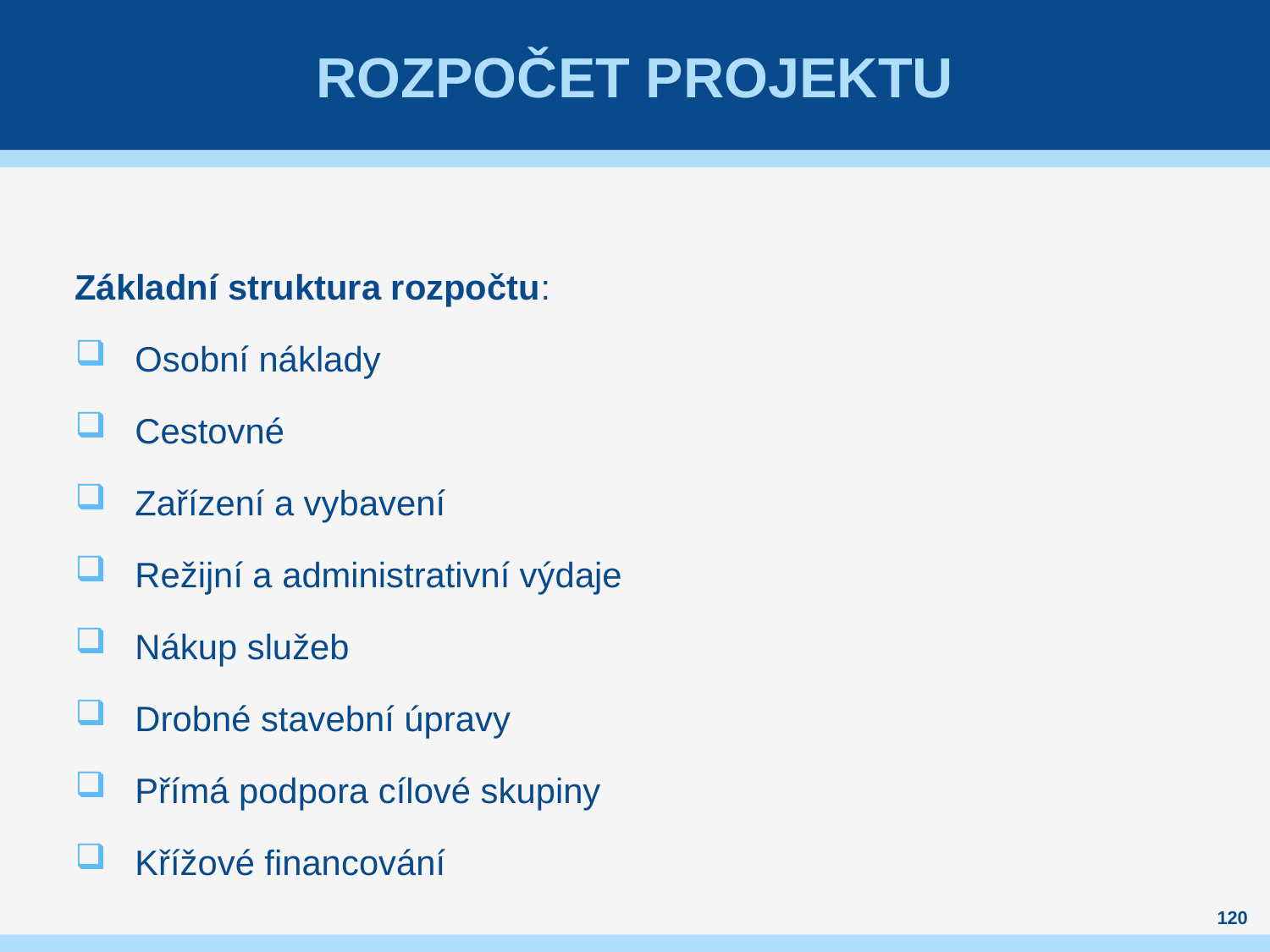

# Rozpočet projektu
Základní struktura rozpočtu:
Osobní náklady
Cestovné
Zařízení a vybavení
Režijní a administrativní výdaje
Nákup služeb
Drobné stavební úpravy
Přímá podpora cílové skupiny
Křížové financování
120